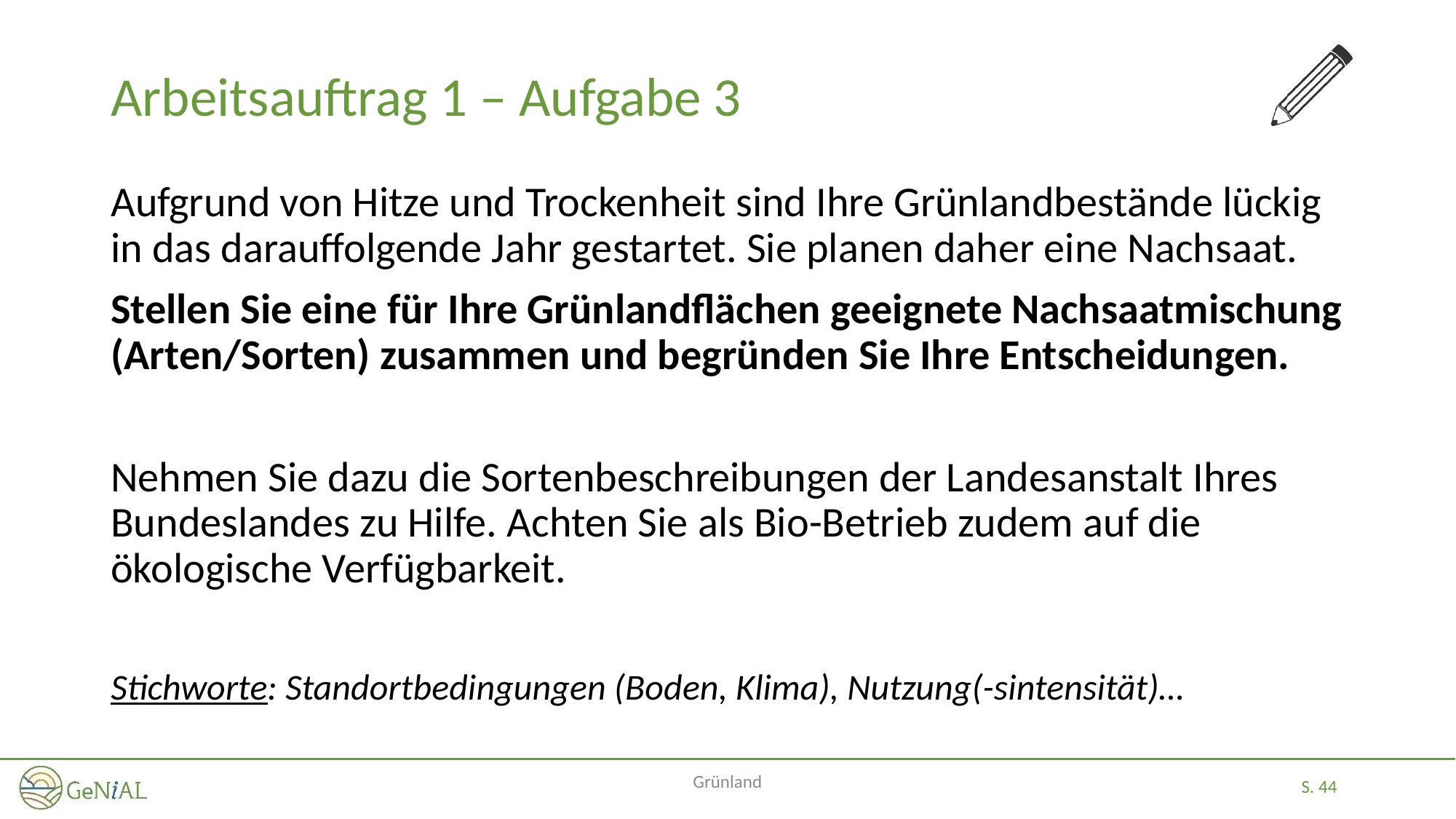

# Arbeitsauftrag 1 – Aufgabe 3
Aufgrund von Hitze und Trockenheit sind Ihre Grünlandbestände lückig in das darauffolgende Jahr gestartet. Sie planen daher eine Nachsaat.
Stellen Sie eine für Ihre Grünlandflächen geeignete Nachsaatmischung (Arten/Sorten) zusammen und begründen Sie Ihre Entscheidungen.

Nehmen Sie dazu die Sortenbeschreibungen der Landesanstalt Ihres Bundeslandes zu Hilfe. Achten Sie als Bio-Betrieb zudem auf die ökologische Verfügbarkeit.

Stichworte: Standortbedingungen (Boden, Klima), Nutzung(-sintensität)…

Grünland